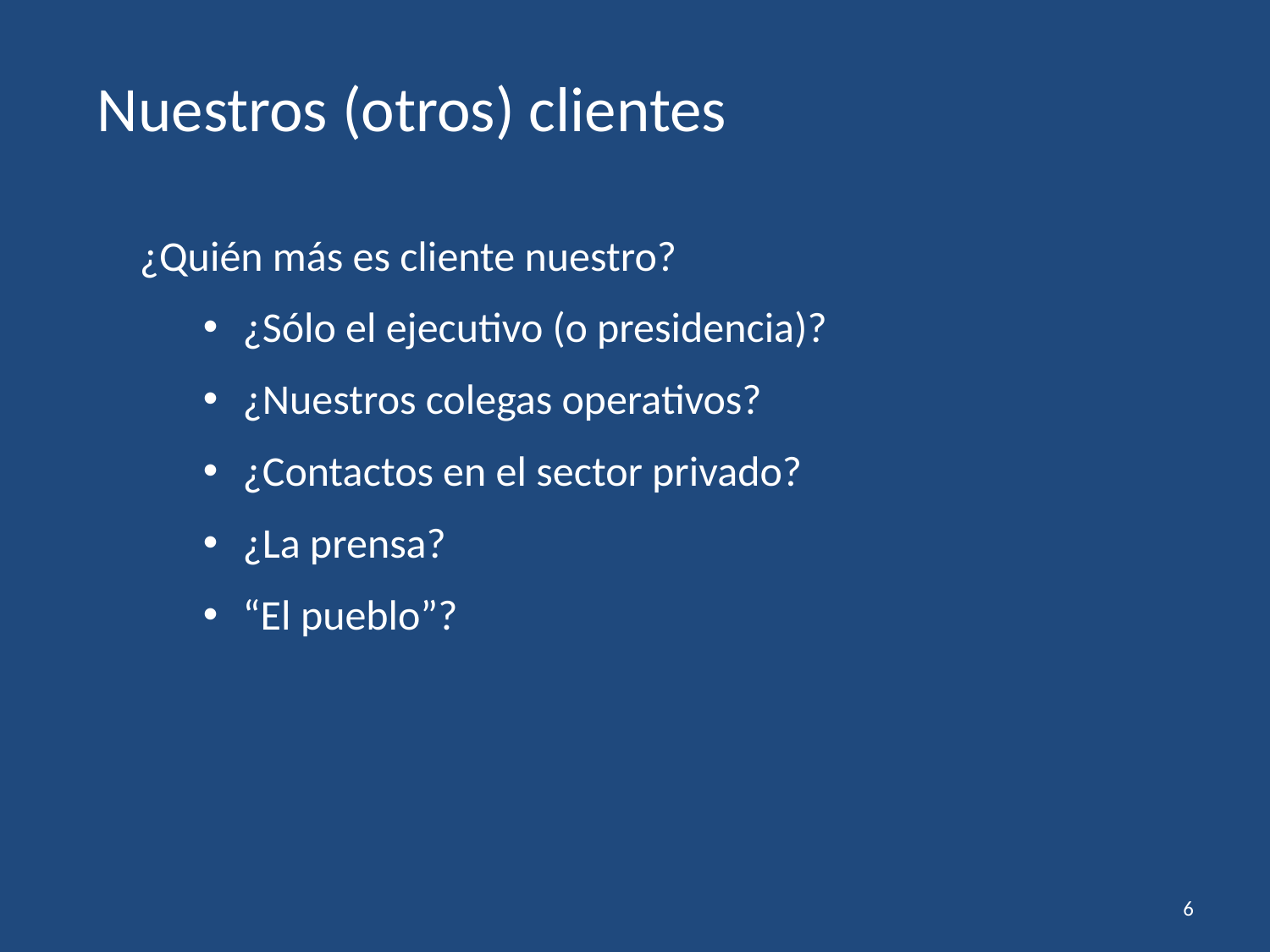

# Nuestros (otros) clientes
¿Quién más es cliente nuestro?
¿Sólo el ejecutivo (o presidencia)?
¿Nuestros colegas operativos?
¿Contactos en el sector privado?
¿La prensa?
“El pueblo”?
6